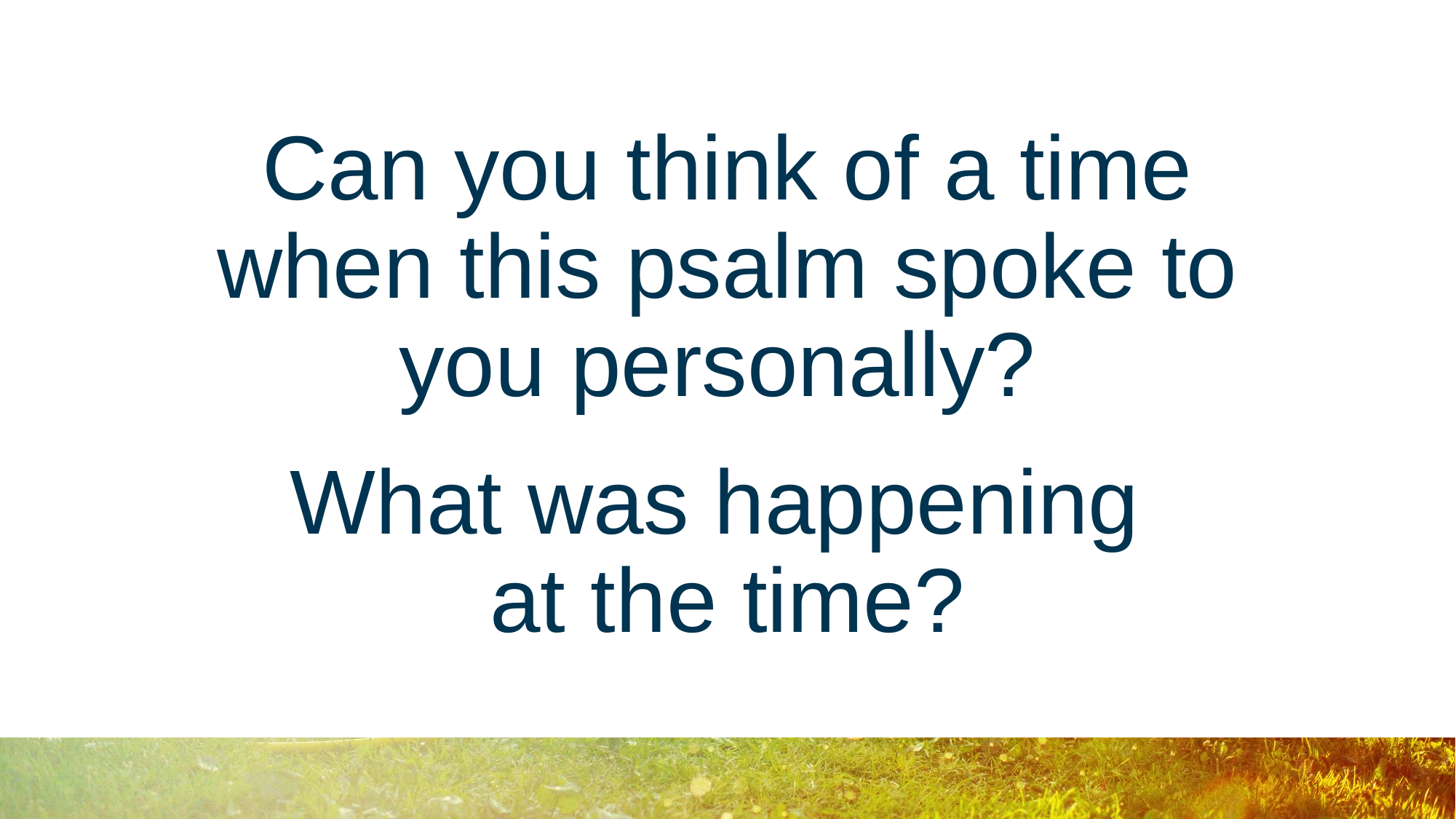

# Can you think of a time when this psalm spoke to you personally?   What was happening at the time?